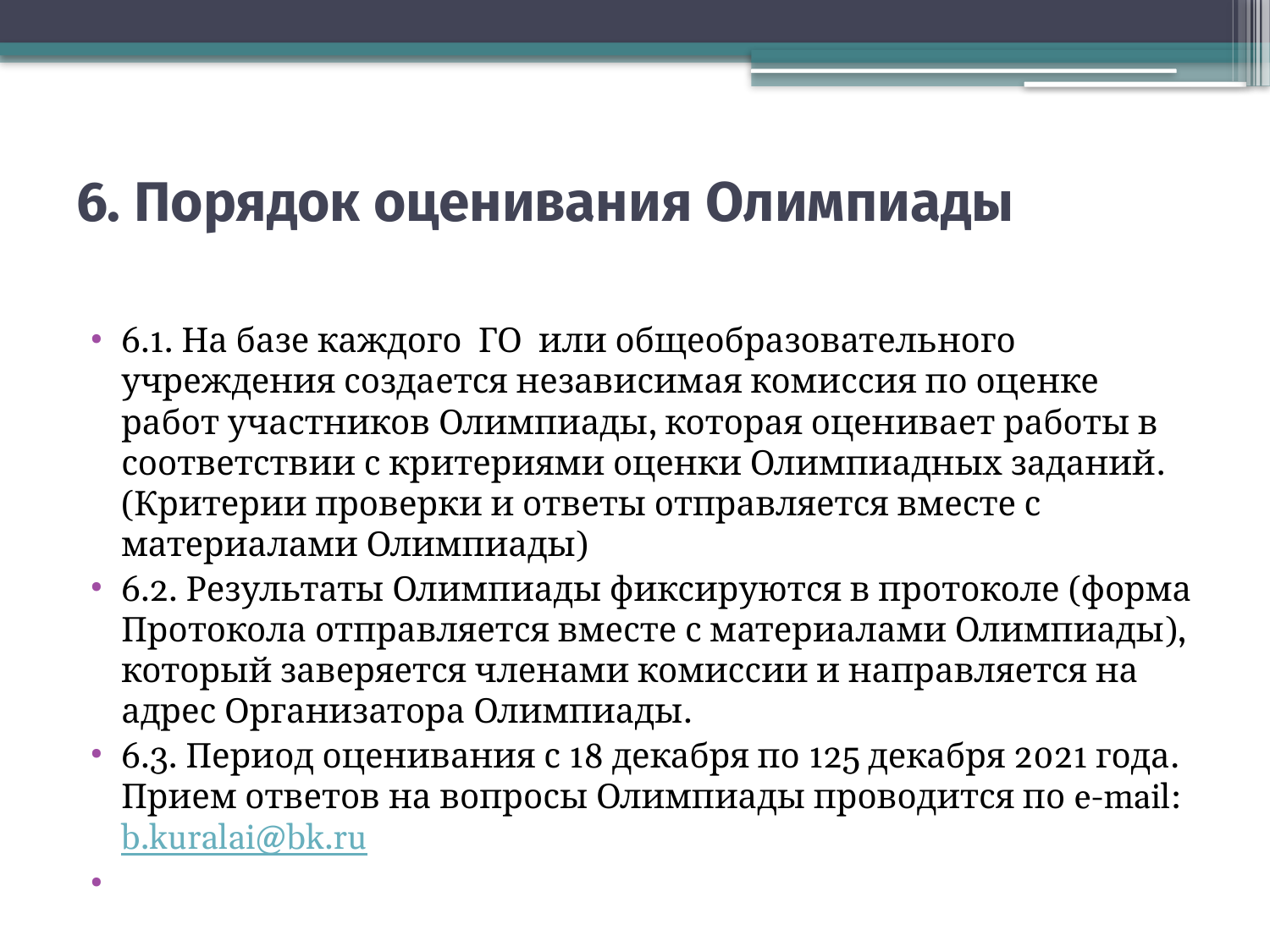

# 6. Порядок оценивания Олимпиады
6.1. На базе каждого  ГО  или общеобразовательного учреждения создается независимая комиссия по оценке работ участников Олимпиады, которая оценивает работы в соответствии с критериями оценки Олимпиадных заданий. (Критерии проверки и ответы отправляется вместе с материалами Олимпиады)
6.2. Результаты Олимпиады фиксируются в протоколе (форма Протокола отправляется вместе с материалами Олимпиады), который заверяется членами комиссии и направляется на адрес Организатора Олимпиады.
6.3. Период оценивания с 18 декабря по 125 декабря 2021 года. Прием ответов на вопросы Олимпиады проводится по e-mail: b.kuralai@bk.ru